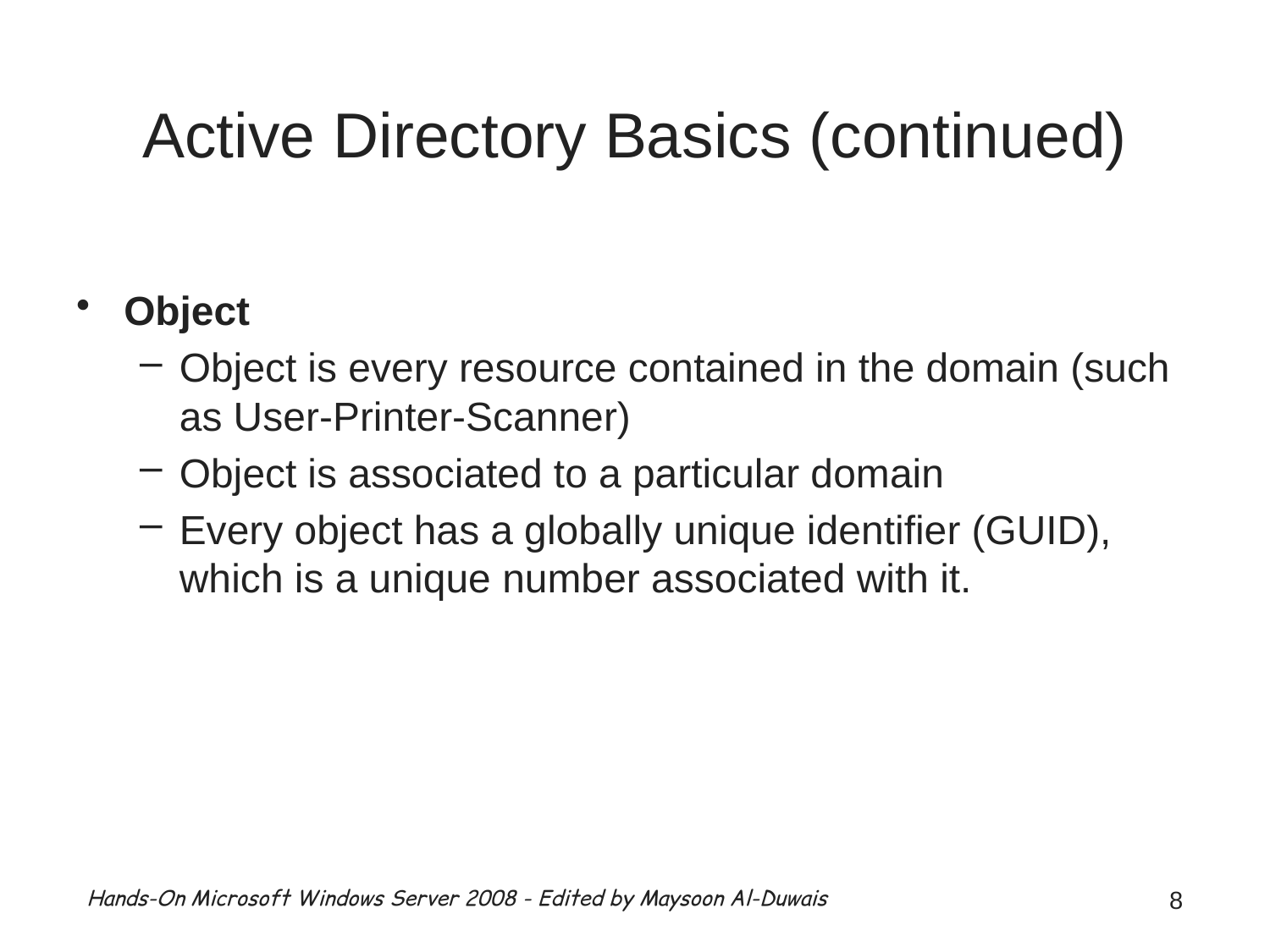

# Active Directory Basics (continued)

Object
Object is every resource contained in the domain (such as User-Printer-Scanner)
Object is associated to a particular domain
Every object has a globally unique identifier (GUID), which is a unique number associated with it.
Hands-On Microsoft Windows Server 2008 - Edited by Maysoon Al-Duwais
8